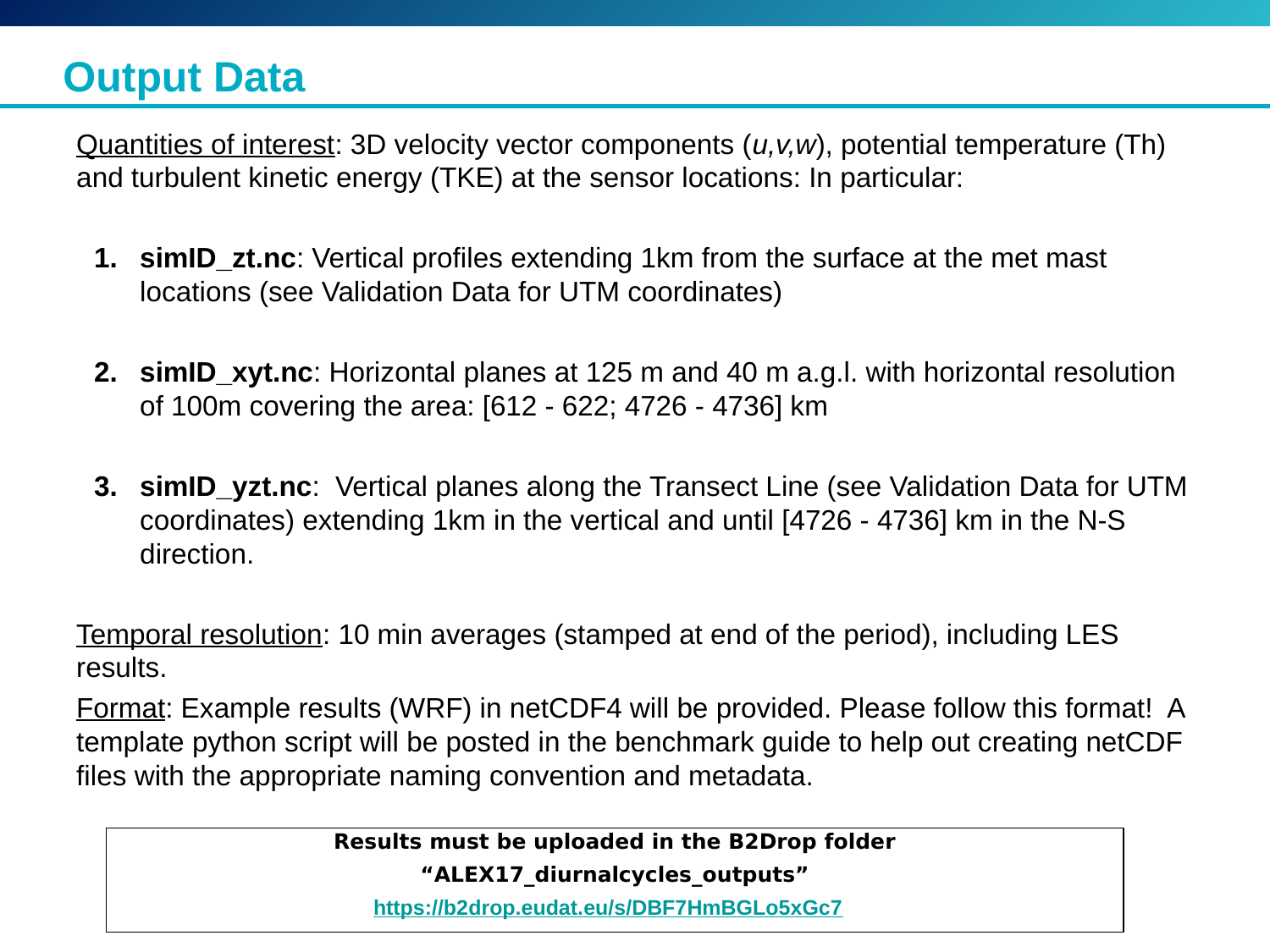

Output Data
Quantities of interest: 3D velocity vector components (u,v,w), potential temperature (Th) and turbulent kinetic energy (TKE) at the sensor locations: In particular:

simID_zt.nc: Vertical profiles extending 1km from the surface at the met mast locations (see Validation Data for UTM coordinates)

simID_xyt.nc: Horizontal planes at 125 m and 40 m a.g.l. with horizontal resolution of 100m covering the area: [612 - 622; 4726 - 4736] km

simID_yzt.nc:  Vertical planes along the Transect Line (see Validation Data for UTM coordinates) extending 1km in the vertical and until [4726 - 4736] km in the N-S direction.

Temporal resolution: 10 min averages (stamped at end of the period), including LES results.
Format: Example results (WRF) in netCDF4 will be provided. Please follow this format!  A template python script will be posted in the benchmark guide to help out creating netCDF files with the appropriate naming convention and metadata.
Results must be uploaded in the B2Drop folder
“ALEX17_diurnalcycles_outputs”
https://b2drop.eudat.eu/s/DBF7HmBGLo5xGc7